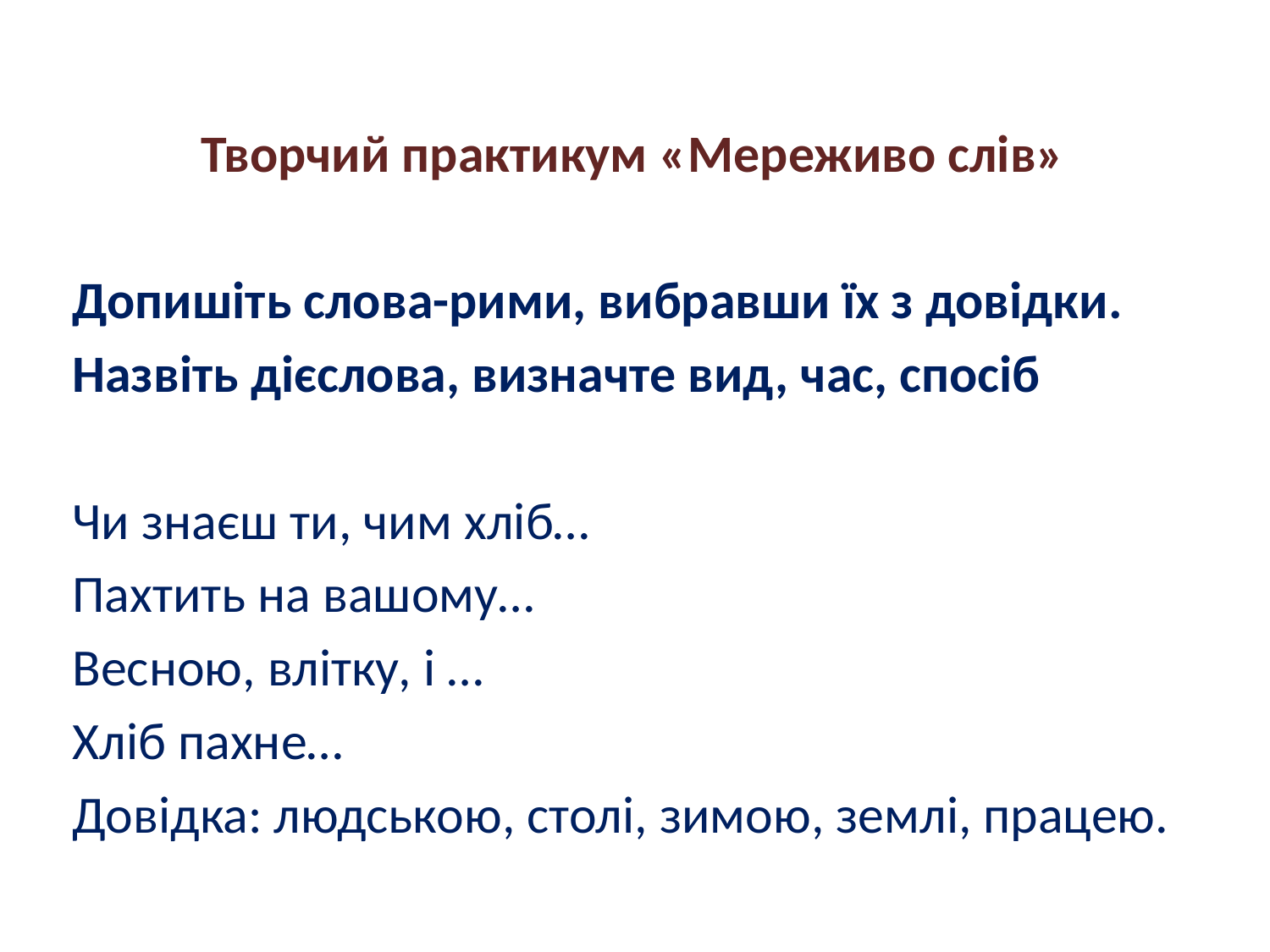

Творчий практикум «Мереживо слів»

Допишіть слова-рими, вибравши їх з довідки.
Назвіть дієслова, визначте вид, час, спосіб

Чи знаєш ти, чим хліб…
Пахтить на вашому…
Весною, влітку, і …
Хліб пахне…
Довідка: людською, столі, зимою, землі, працею.